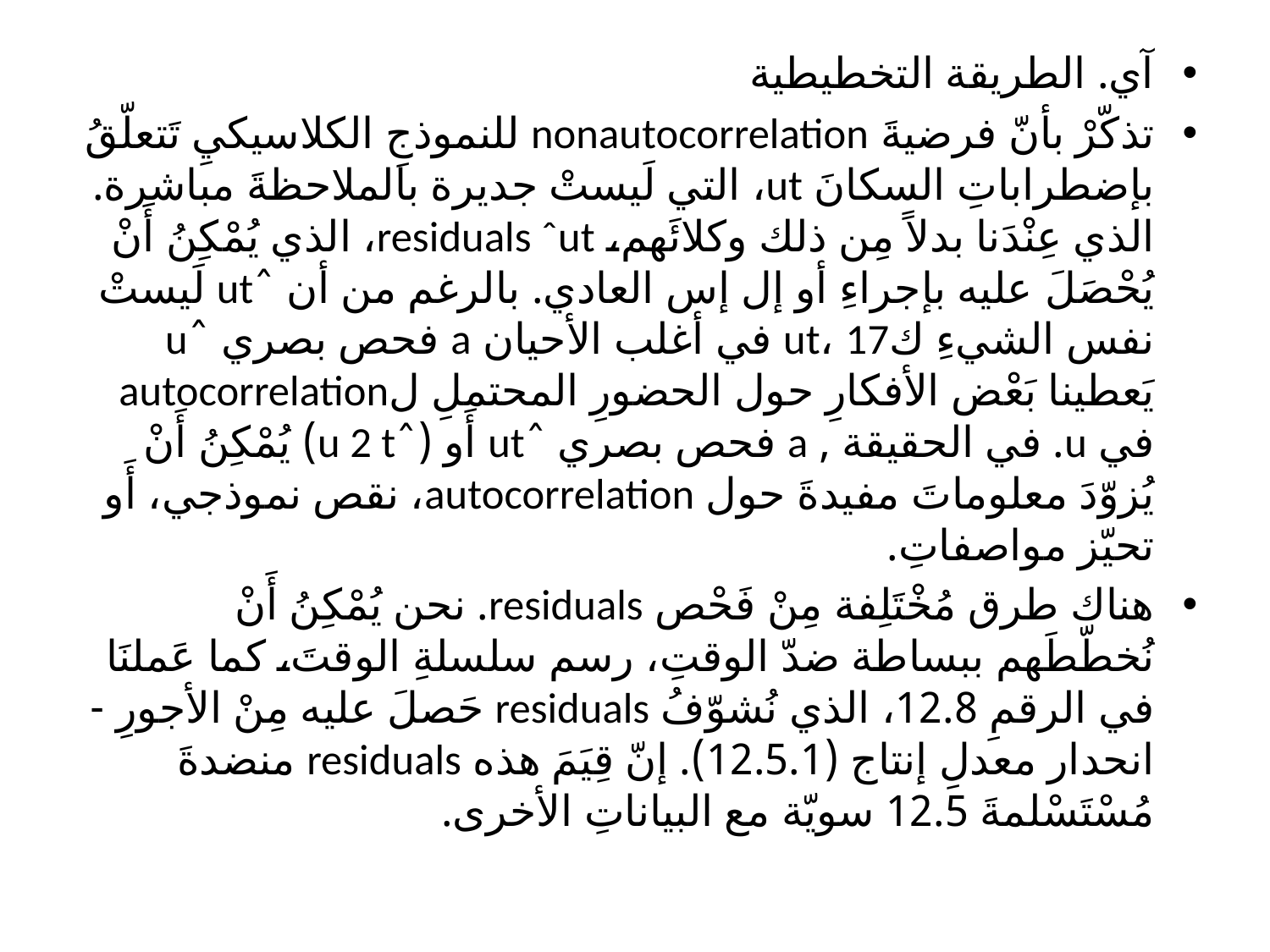

آي. الطريقة التخطيطية
تذكّرْ بأنّ فرضيةَ nonautocorrelation للنموذجِ الكلاسيكيِ تَتعلّقُ بإضطراباتِ السكانَ ut، التي لَيستْ جديرة بالملاحظةَ مباشرة. الذي عِنْدَنا بدلاً مِن ذلك وكلائَهم، residuals ˆut، الذي يُمْكِنُ أَنْ يُحْصَلَ عليه بإجراءِ أو إل إس العادي. بالرغم من أن ˆut لَيستْ نفس الشيءِ كut، 17 في أغلب الأحيان a فحص بصري ˆu يَعطينا بَعْض الأفكارِ حول الحضورِ المحتملِ لautocorrelation في u. في الحقيقة , a فحص بصري ˆut أَو (ˆu 2 t) يُمْكِنُ أَنْ يُزوّدَ معلوماتَ مفيدةَ حول autocorrelation، نقص نموذجي، أَو تحيّز مواصفاتِ.
هناك طرق مُخْتَلِفة مِنْ فَحْص residuals. نحن يُمْكِنُ أَنْ نُخطّطَهم ببساطة ضدّ الوقتِ، رسم سلسلةِ الوقتَ، كما عَملنَا في الرقمِ 12.8، الذي نُشوّفُ residuals حَصلَ عليه مِنْ الأجورِ - انحدار معدلِ إنتاج (12.5.1). إنّ قِيَمَ هذه residuals منضدةَ مُسْتَسْلمةَ 12.5 سويّة مع البياناتِ الأخرى.